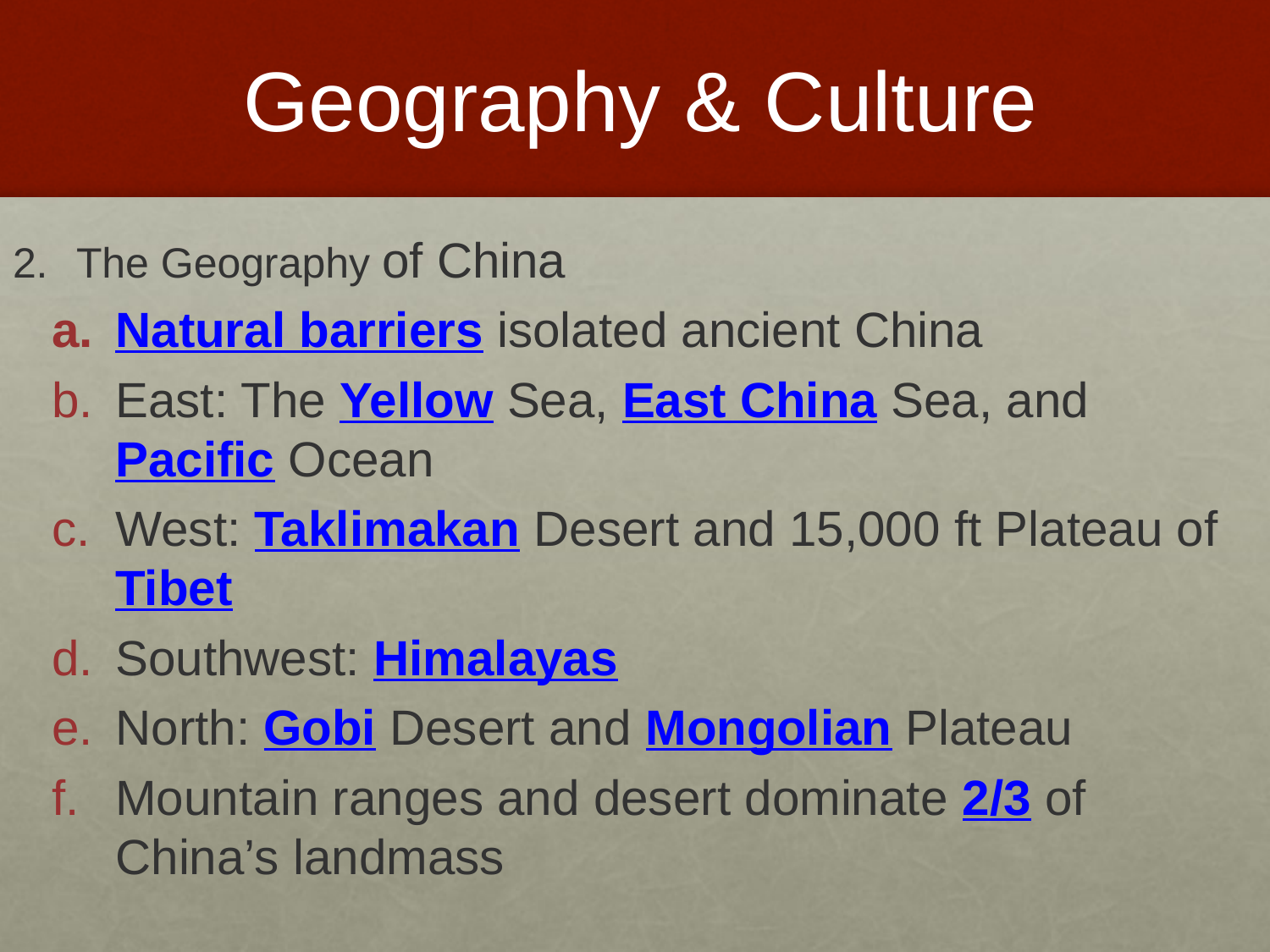

# Geography & Culture
The Geography of China
Natural barriers isolated ancient China
East: The Yellow Sea, East China Sea, and Pacific Ocean
West: Taklimakan Desert and 15,000 ft Plateau of Tibet
Southwest: Himalayas
North: Gobi Desert and Mongolian Plateau
Mountain ranges and desert dominate 2/3 of China’s landmass